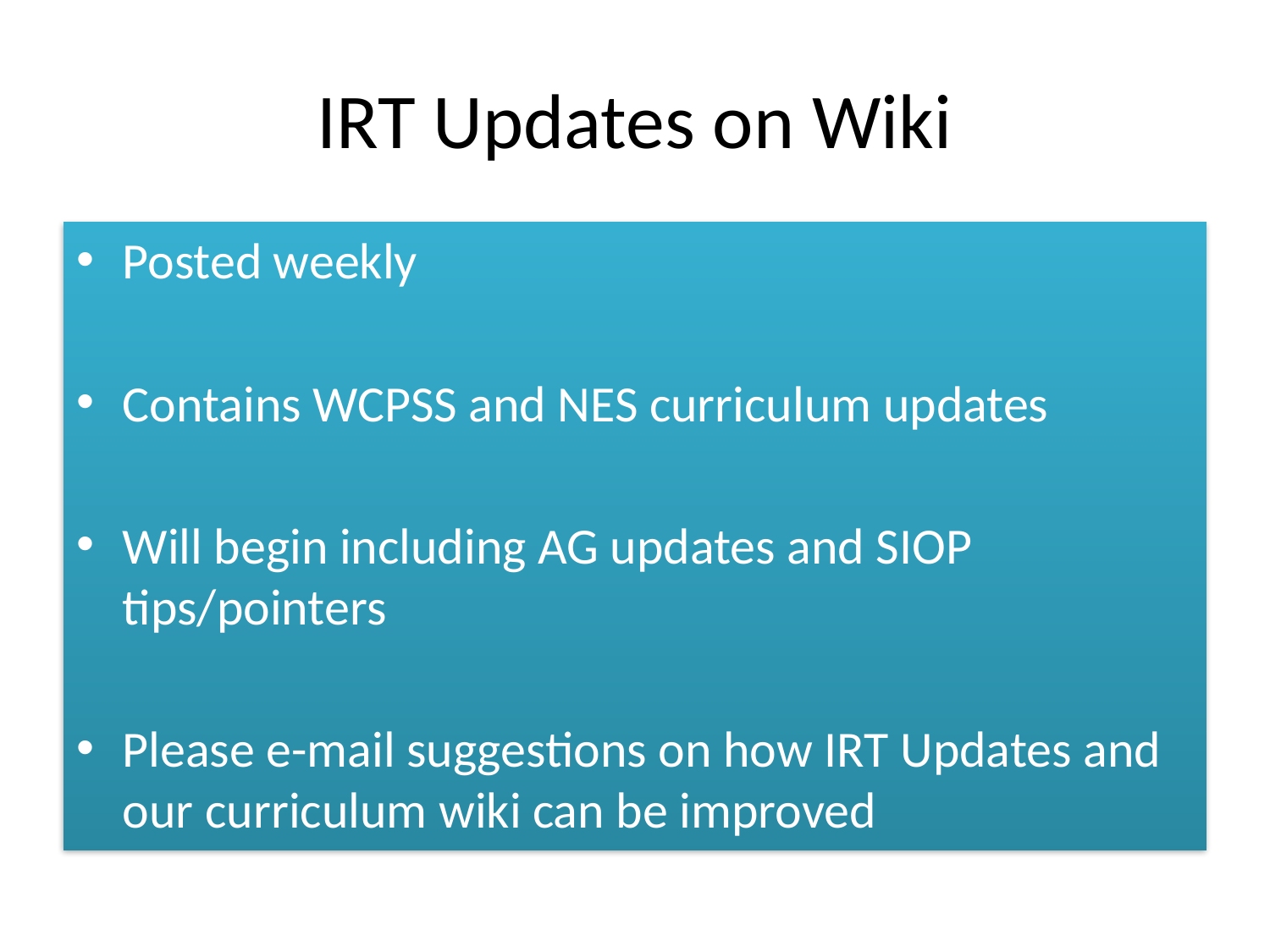

# IRT Updates on Wiki
Posted weekly

Contains WCPSS and NES curriculum updates

Will begin including AG updates and SIOP tips/pointers

Please e-mail suggestions on how IRT Updates and our curriculum wiki can be improved